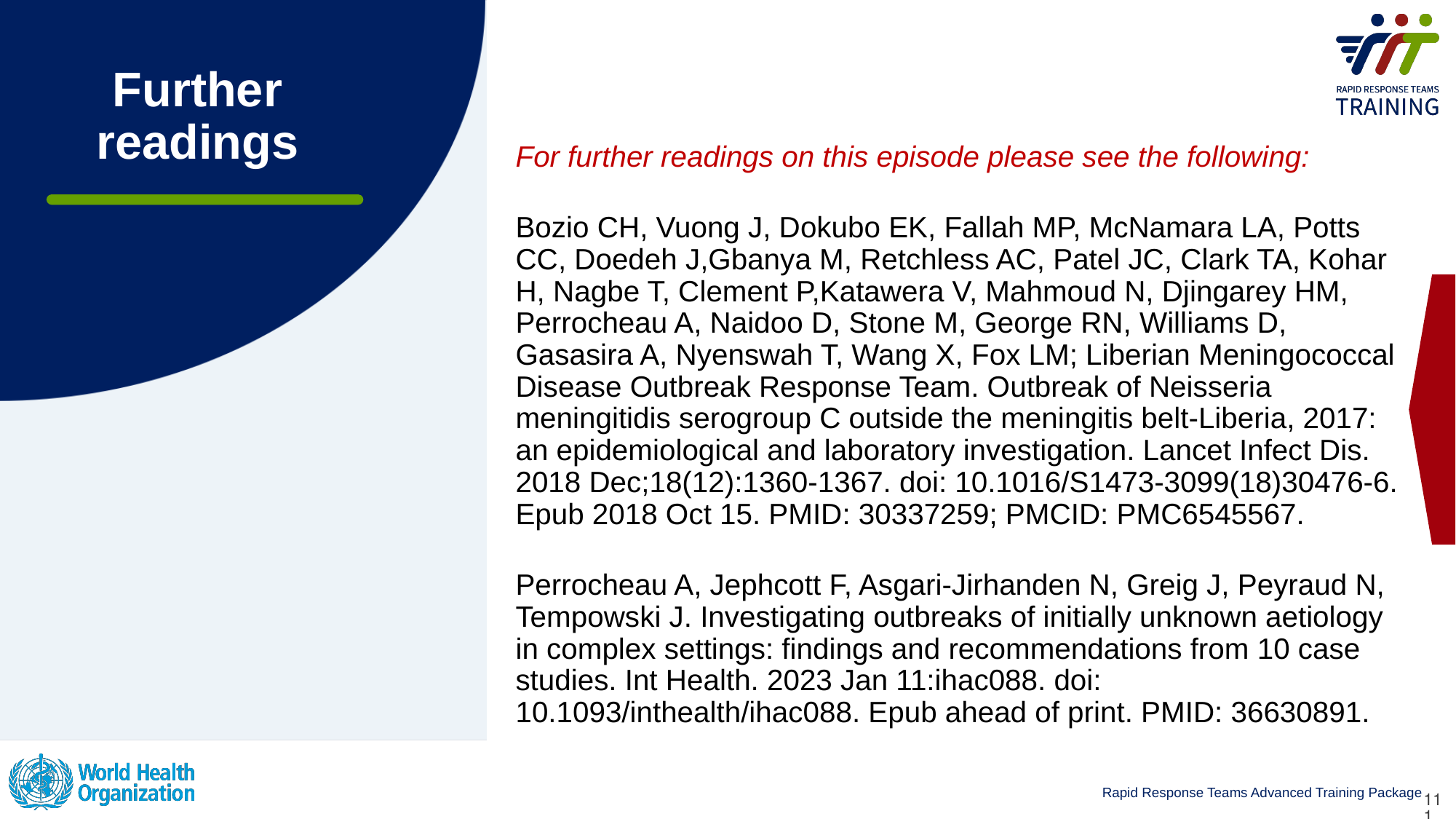

# Further readings

For further readings on this episode please see the following:

Bozio CH, Vuong J, Dokubo EK, Fallah MP, McNamara LA, Potts CC, Doedeh J,Gbanya M, Retchless AC, Patel JC, Clark TA, Kohar H, Nagbe T, Clement P,Katawera V, Mahmoud N, Djingarey HM, Perrocheau A, Naidoo D, Stone M, George RN, Williams D, Gasasira A, Nyenswah T, Wang X, Fox LM; Liberian Meningococcal Disease Outbreak Response Team. Outbreak of Neisseria meningitidis serogroup C outside the meningitis belt-Liberia, 2017: an epidemiological and laboratory investigation. Lancet Infect Dis. 2018 Dec;18(12):1360-1367. doi: 10.1016/S1473-3099(18)30476-6. Epub 2018 Oct 15. PMID: 30337259; PMCID: PMC6545567.

Perrocheau A, Jephcott F, Asgari-Jirhanden N, Greig J, Peyraud N, Tempowski J. Investigating outbreaks of initially unknown aetiology in complex settings: findings and recommendations from 10 case studies. Int Health. 2023 Jan 11:ihac088. doi: 10.1093/inthealth/ihac088. Epub ahead of print. PMID: 36630891.